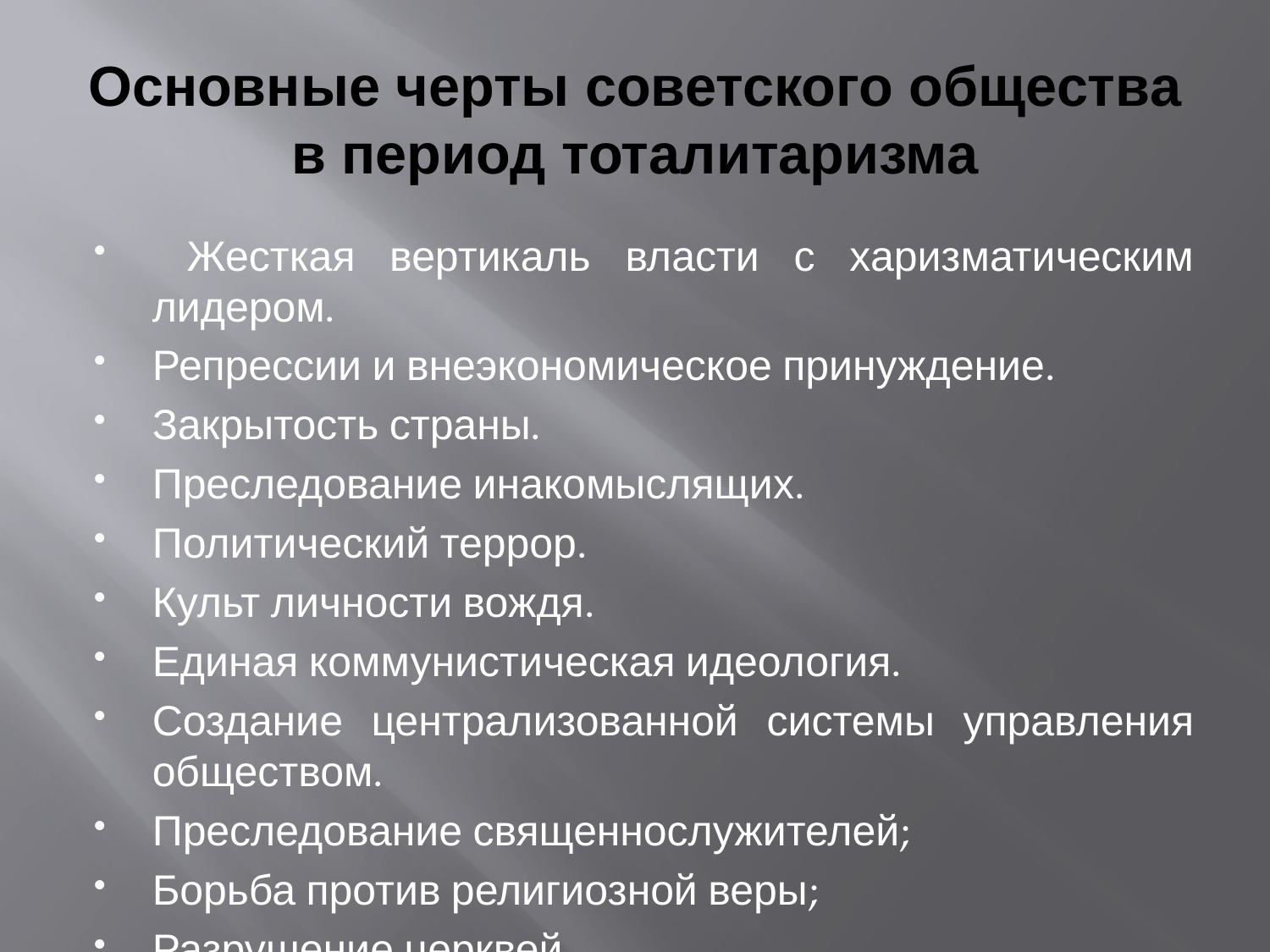

# Основные черты советского общества в период тоталитаризма
 Жесткая вертикаль власти с харизматическим лидером.
Репрессии и внеэкономическое принуждение.
Закрытость страны.
Преследование инакомыслящих.
Политический террор.
Культ личности вождя.
Единая коммунистическая идеология.
Создание централизованной системы управления обществом.
Преследование священнослужителей;
Борьба против религиозной веры;
Разрушение церквей.